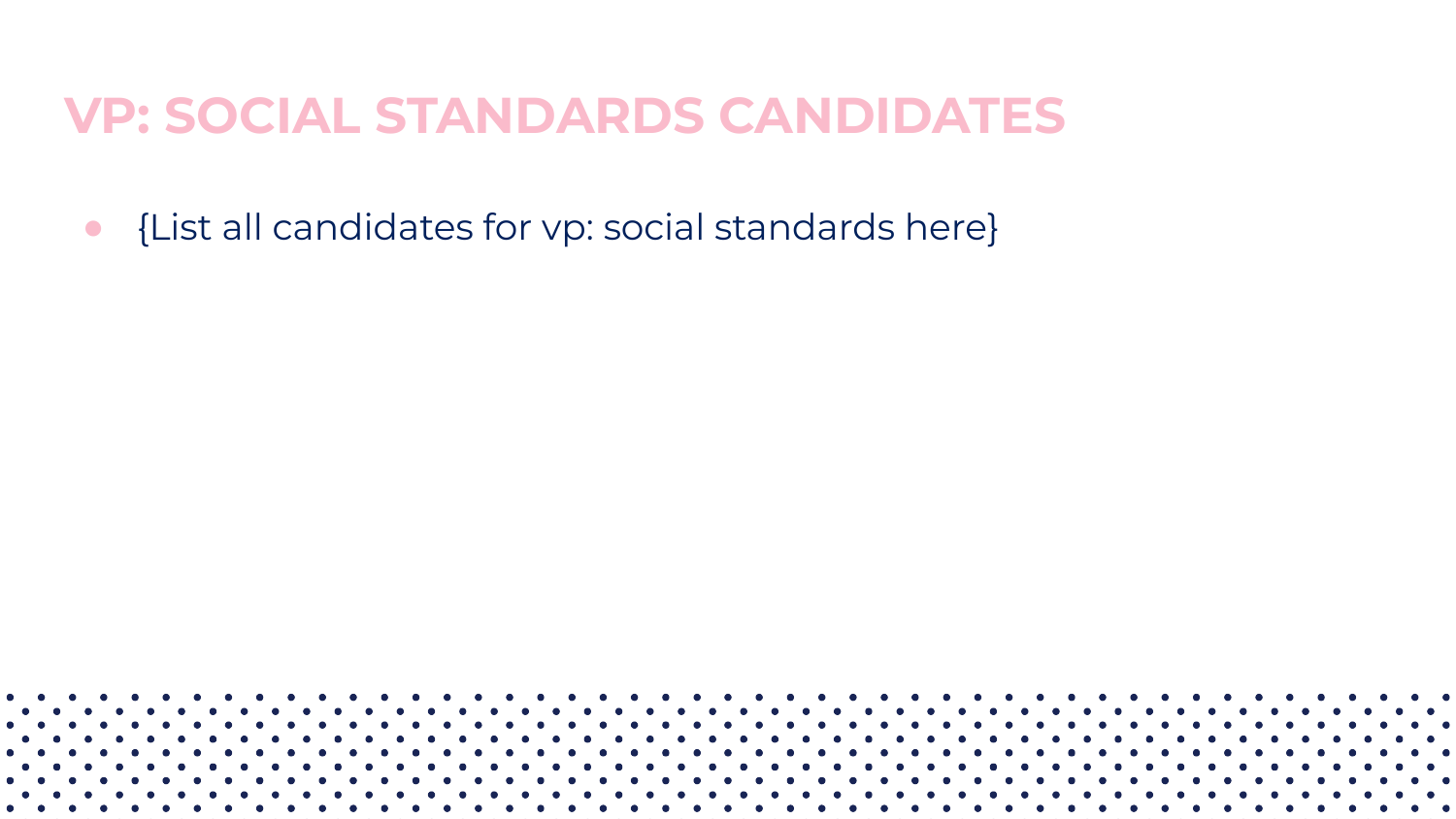

# VP: SOCIAL STANDARDS CANDIDATES
{List all candidates for vp: social standards here}